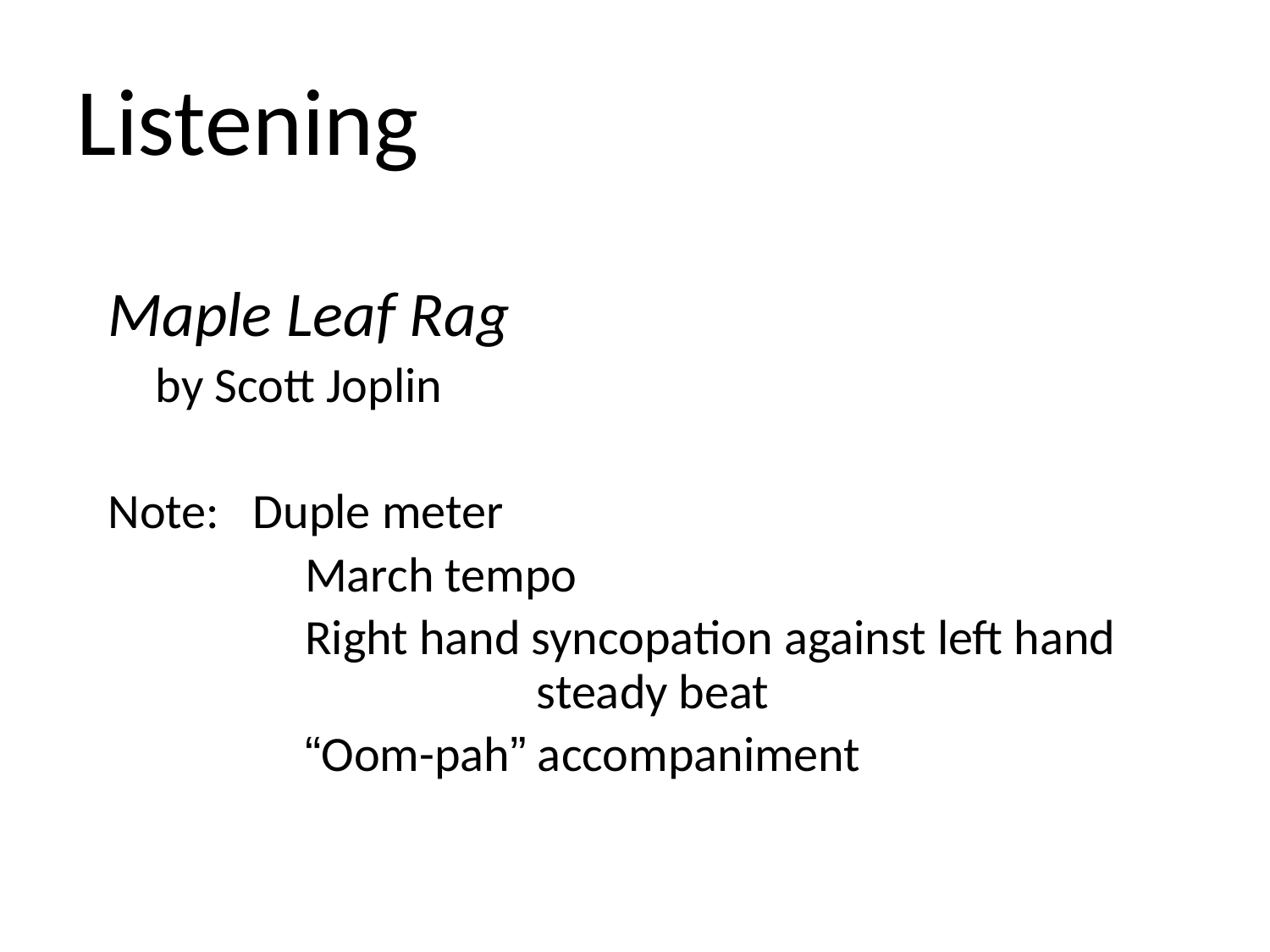

# Listening
Maple Leaf Rag
	by Scott Joplin

Note:   Duple meter
		  March tempo
		  Right hand syncopation against left hand 			steady beat
		  “Oom-pah” accompaniment